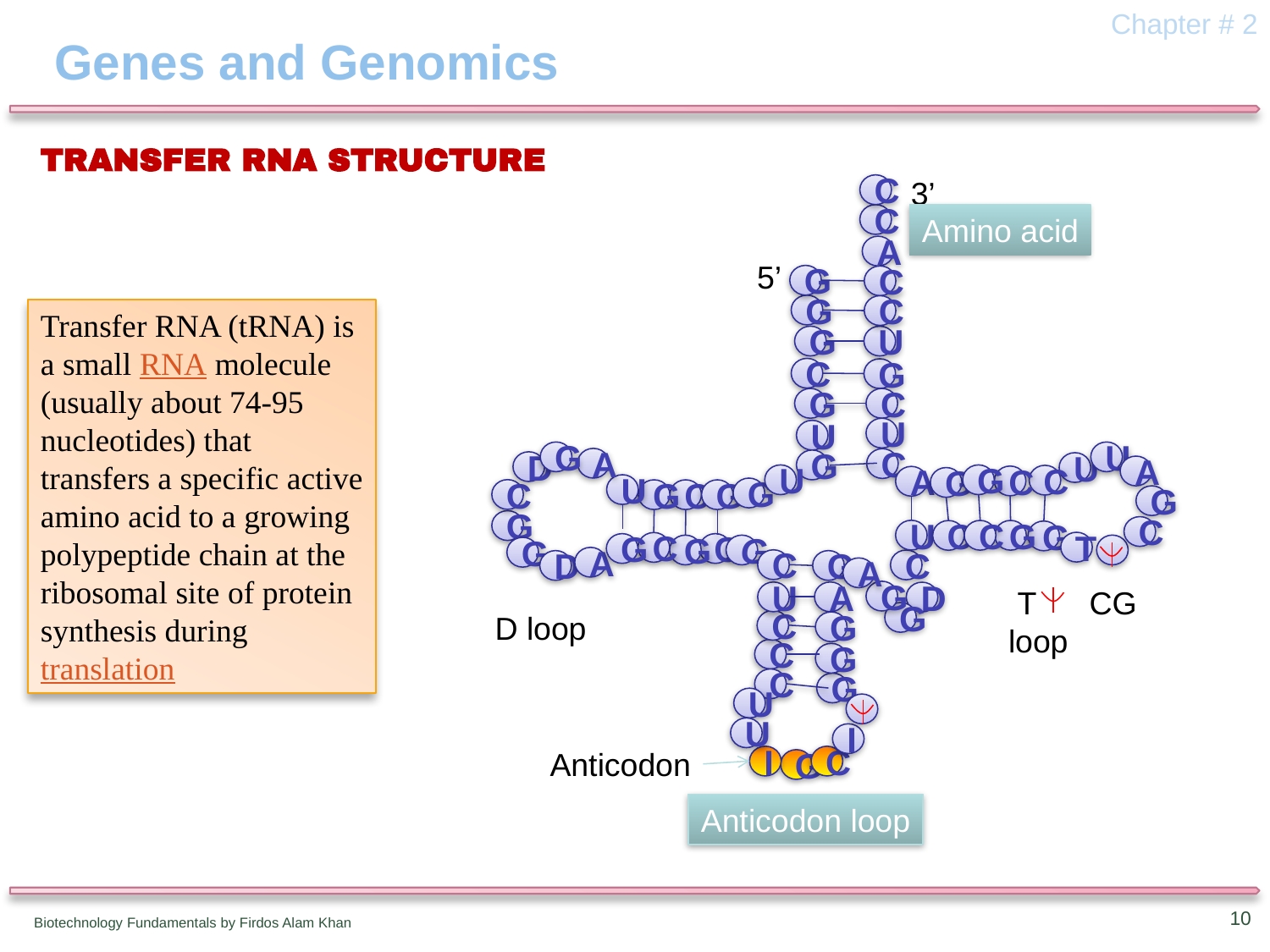

Chapter # 2
# Genes and Genomics

Transfer Rna structure
3’
C
C
A
G
C
G
C
G
U
C
G
G
C
U
U
G
U
A
C
G
D
U
A
U
G
C
C
A
G
U
G
C
G
C
G
G
G
C
U
C
G
C
G
T
C
G
C

G
G
G
A
C
C
D
G
A
G
U
A
D
G
C
G
C
G
C
G
U

U
I
C
I
G
Amino acid
5’

 T      CG loop

D loop

Anticodon
Anticodon loop
Transfer RNA (tRNA) is a small RNA molecule (usually about 74-95 nucleotides) that transfers a specific active amino acid to a growing polypeptide chain at the ribosomal site of protein synthesis during translation
Title in here

10
Biotechnology Fundamentals by Firdos Alam Khan